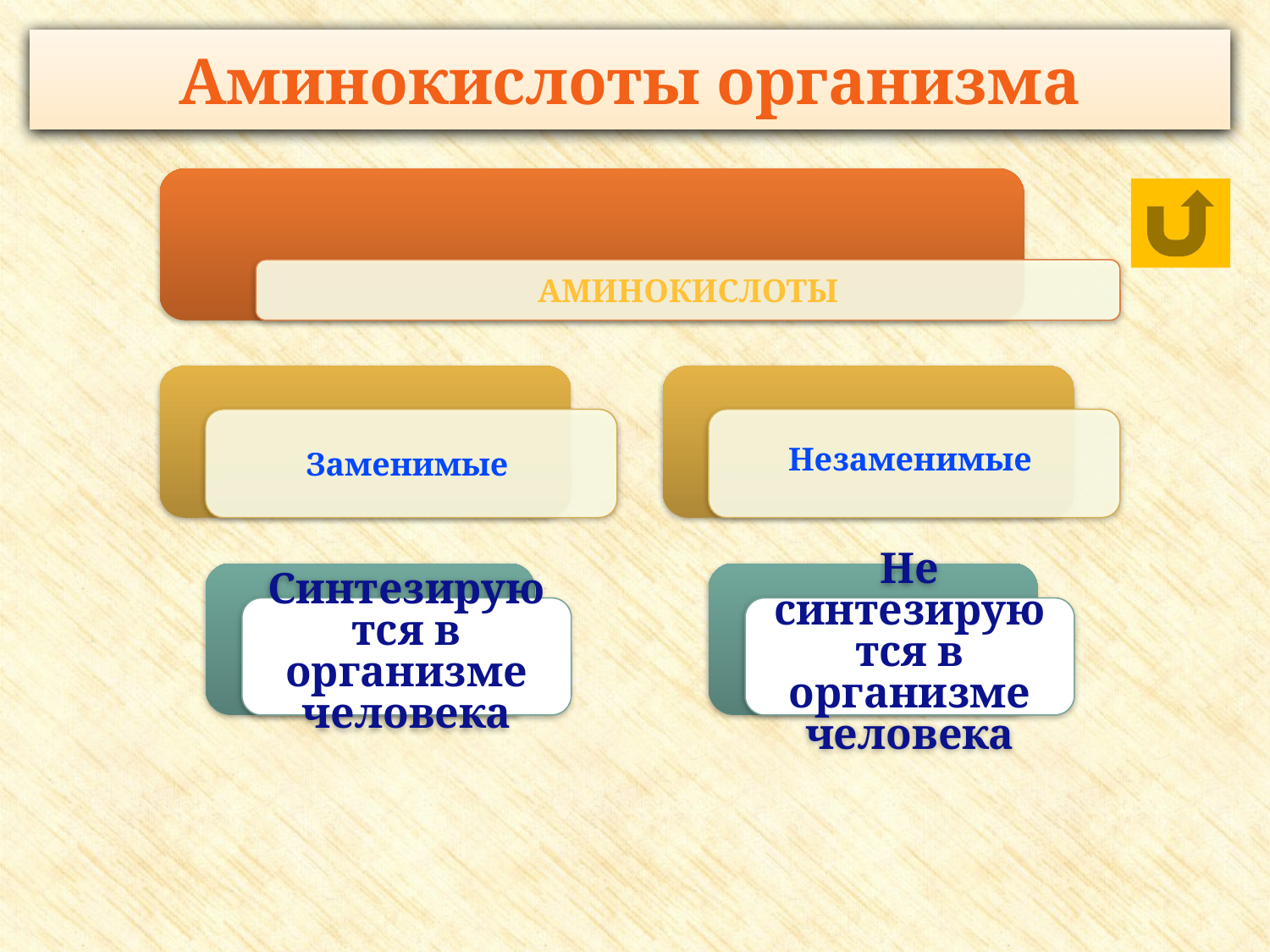

# Аминокислоты организма
аминокислоты
Заменимые
Синтезируются в организме человека
Незаменимые
Не синтезируются в организме человека